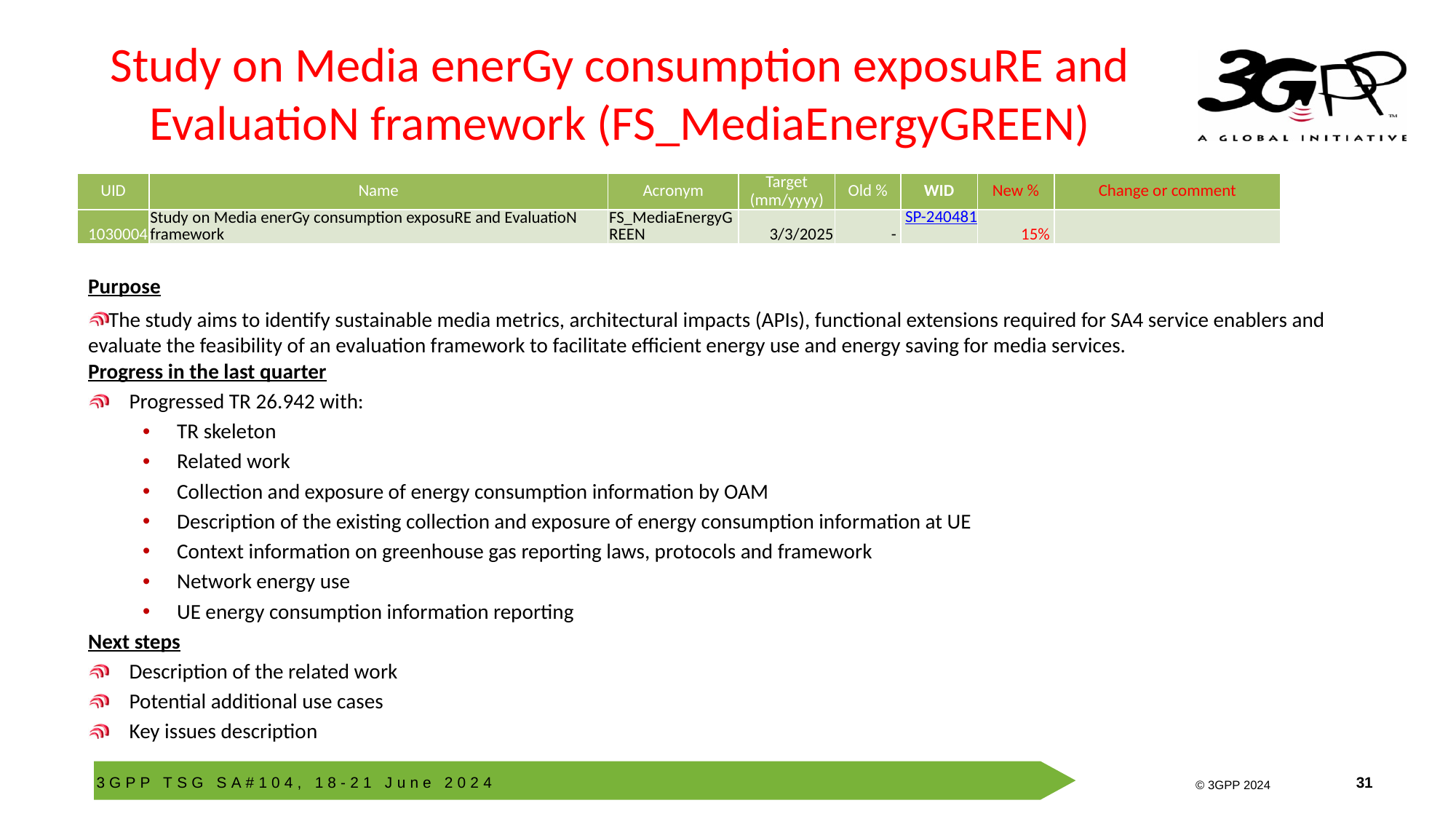

# Study on Media enerGy consumption exposuRE and EvaluatioN framework (FS_MediaEnergyGREEN)
| UID | Name | Acronym | Target (mm/yyyy) | Old % | WID | New % | Change or comment |
| --- | --- | --- | --- | --- | --- | --- | --- |
| 1030004 | Study on Media enerGy consumption exposuRE and EvaluatioN framework | FS\_MediaEnergyGREEN | 3/3/2025 | - | SP-240481 | 15% |  |
Purpose
The study aims to identify sustainable media metrics, architectural impacts (APIs), functional extensions required for SA4 service enablers and evaluate the feasibility of an evaluation framework to facilitate efficient energy use and energy saving for media services.
Progress in the last quarter
Progressed TR 26.942 with:
TR skeleton
Related work
Collection and exposure of energy consumption information by OAM
Description of the existing collection and exposure of energy consumption information at UE
Context information on greenhouse gas reporting laws, protocols and framework
Network energy use
UE energy consumption information reporting
Next steps
Description of the related work
Potential additional use cases
Key issues description